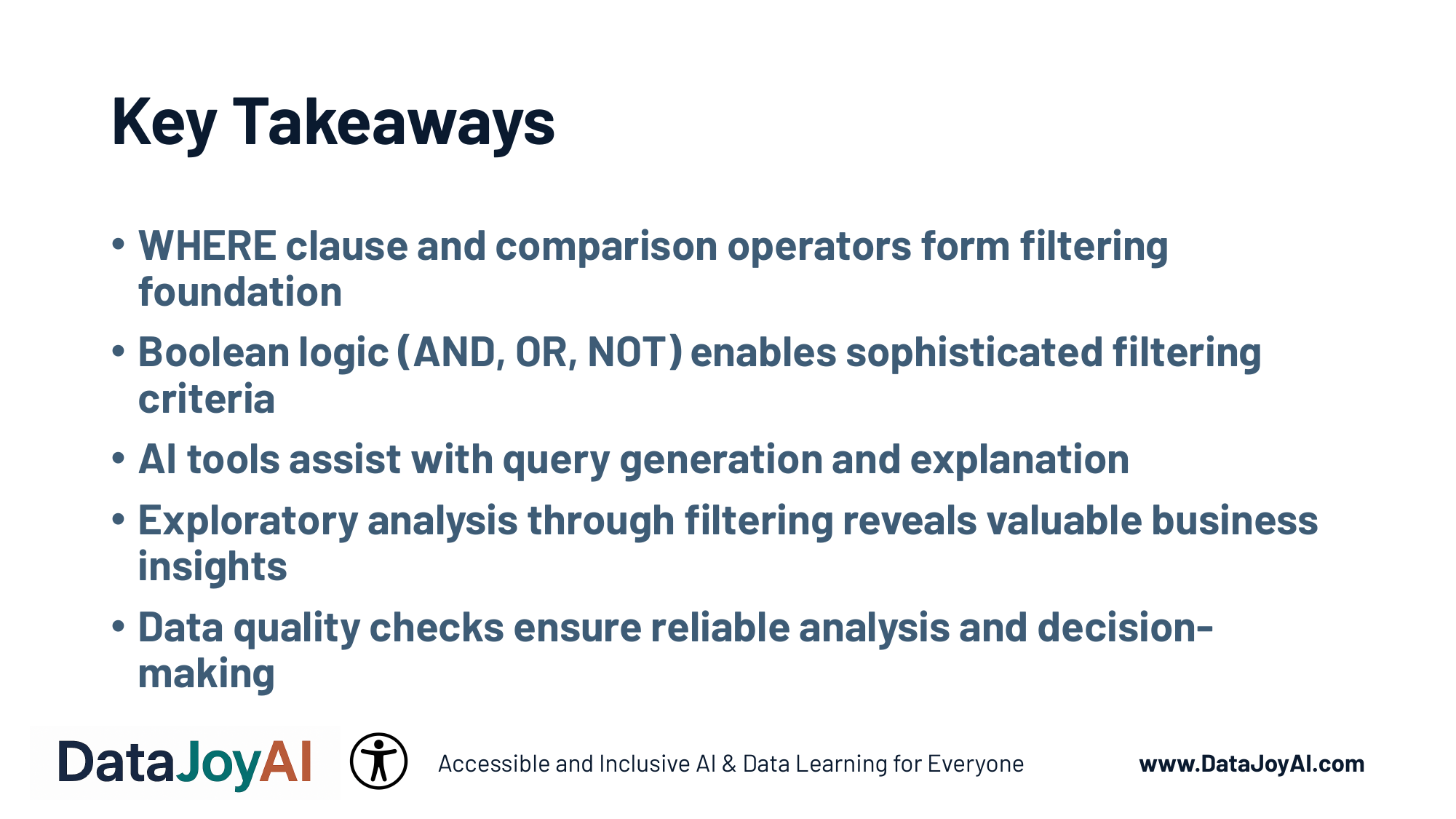

# Key Takeaways
WHERE clause and comparison operators form filtering foundation
Boolean logic (AND, OR, NOT) enables sophisticated filtering criteria
AI tools assist with query generation and explanation
Exploratory analysis through filtering reveals valuable business insights
Data quality checks ensure reliable analysis and decision-making